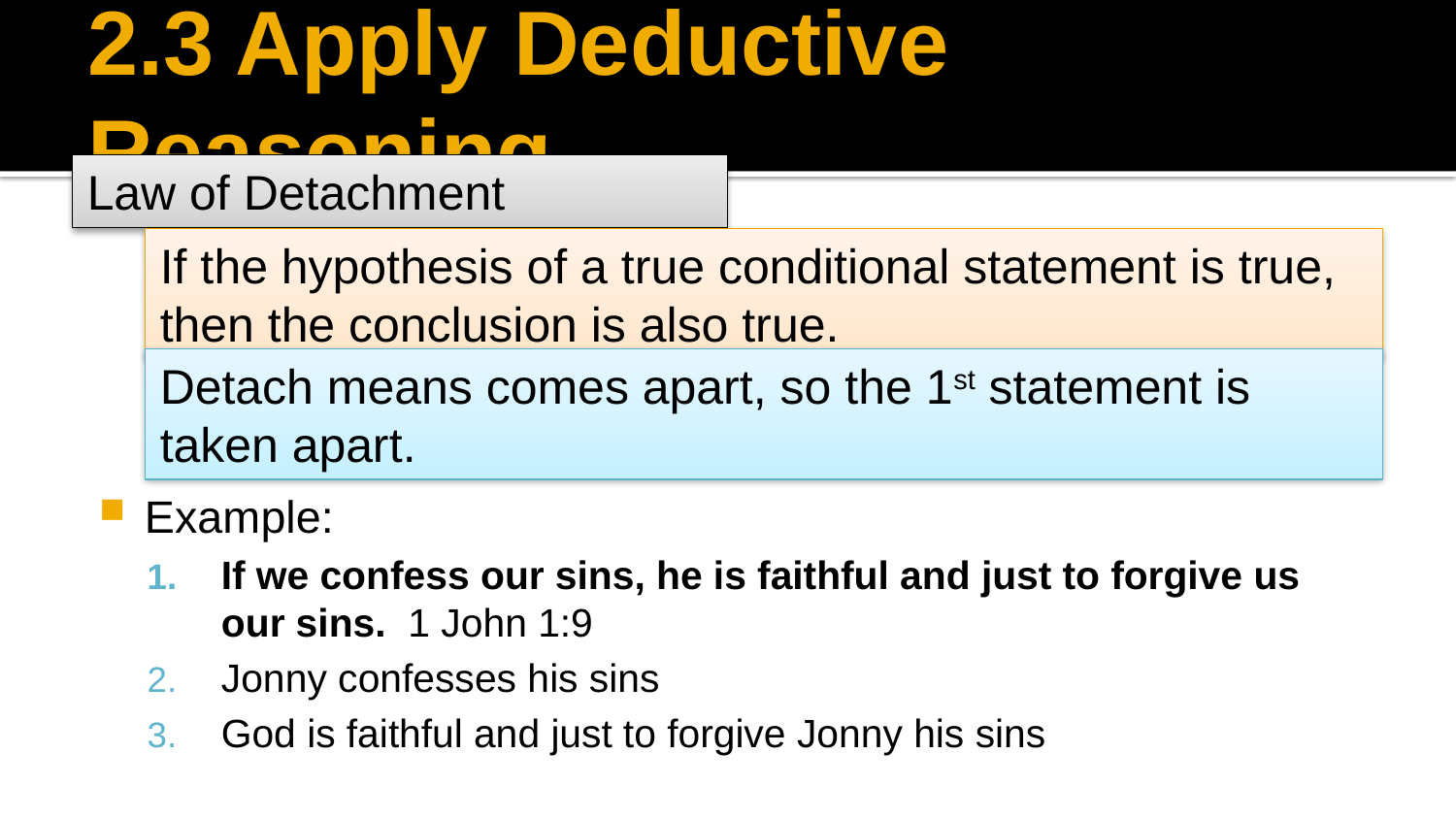

# 2.3 Apply Deductive Reasoning
Law of Detachment
If the hypothesis of a true conditional statement is true, then the conclusion is also true.
Detach means comes apart, so the 1st statement is taken apart.
Example:
If we confess our sins, he is faithful and just to forgive us our sins.  1 John 1:9
Jonny confesses his sins
God is faithful and just to forgive Jonny his sins